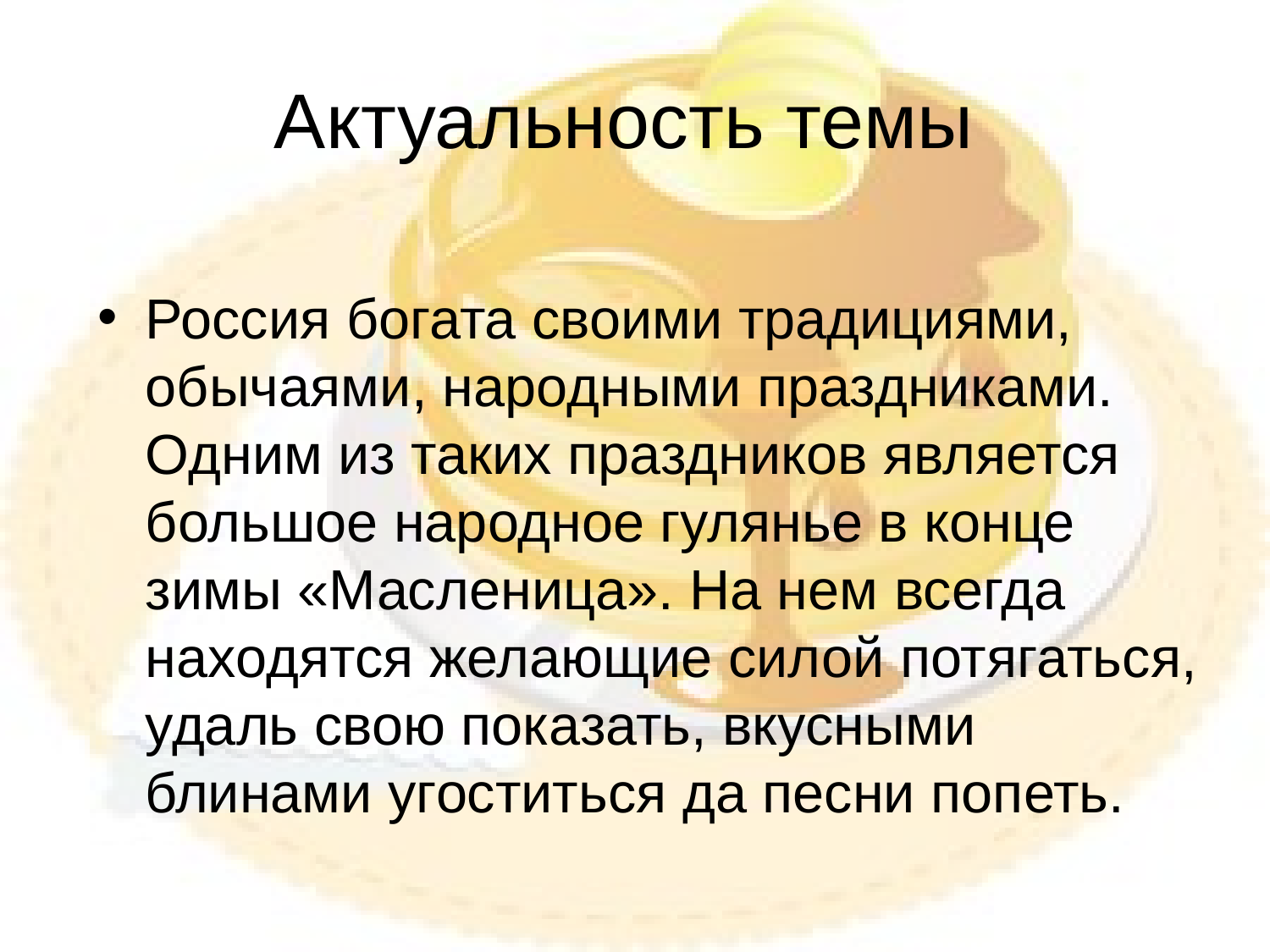

# Актуальность темы
Россия богата своими традициями, обычаями, народными праздниками. Одним из таких праздников является большое народное гулянье в конце зимы «Масленица». На нем всегда находятся желающие силой потягаться, удаль свою показать, вкусными блинами угоститься да песни попеть.